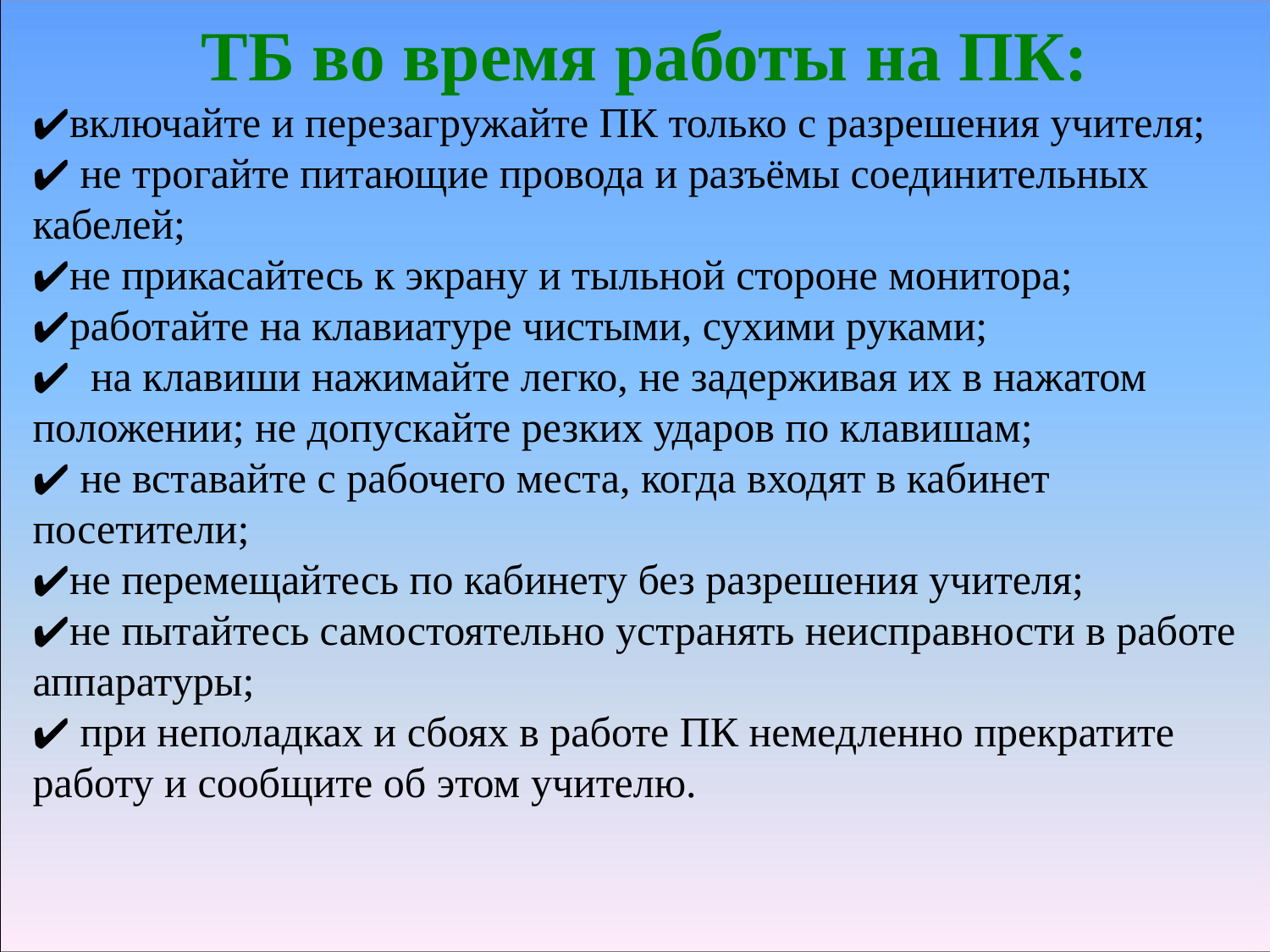

ТБ во время работы на ПК:
включайте и перезагружайте ПК только с разрешения учителя;
 не трогайте питающие провода и разъёмы соединительных кабелей;
не прикасайтесь к экрану и тыльной стороне монитора;
работайте на клавиатуре чистыми, сухими руками;
  на клавиши нажимайте легко, не задерживая их в нажатом положении; не допускайте резких ударов по клавишам;
 не вставайте с рабочего места, когда входят в кабинет посетители;
не перемещайтесь по кабинету без разрешения учителя;
не пытайтесь самостоятельно устранять неисправности в работе аппаратуры;
 при неполадках и сбоях в работе ПК немедленно прекратите работу и сообщите об этом учителю.